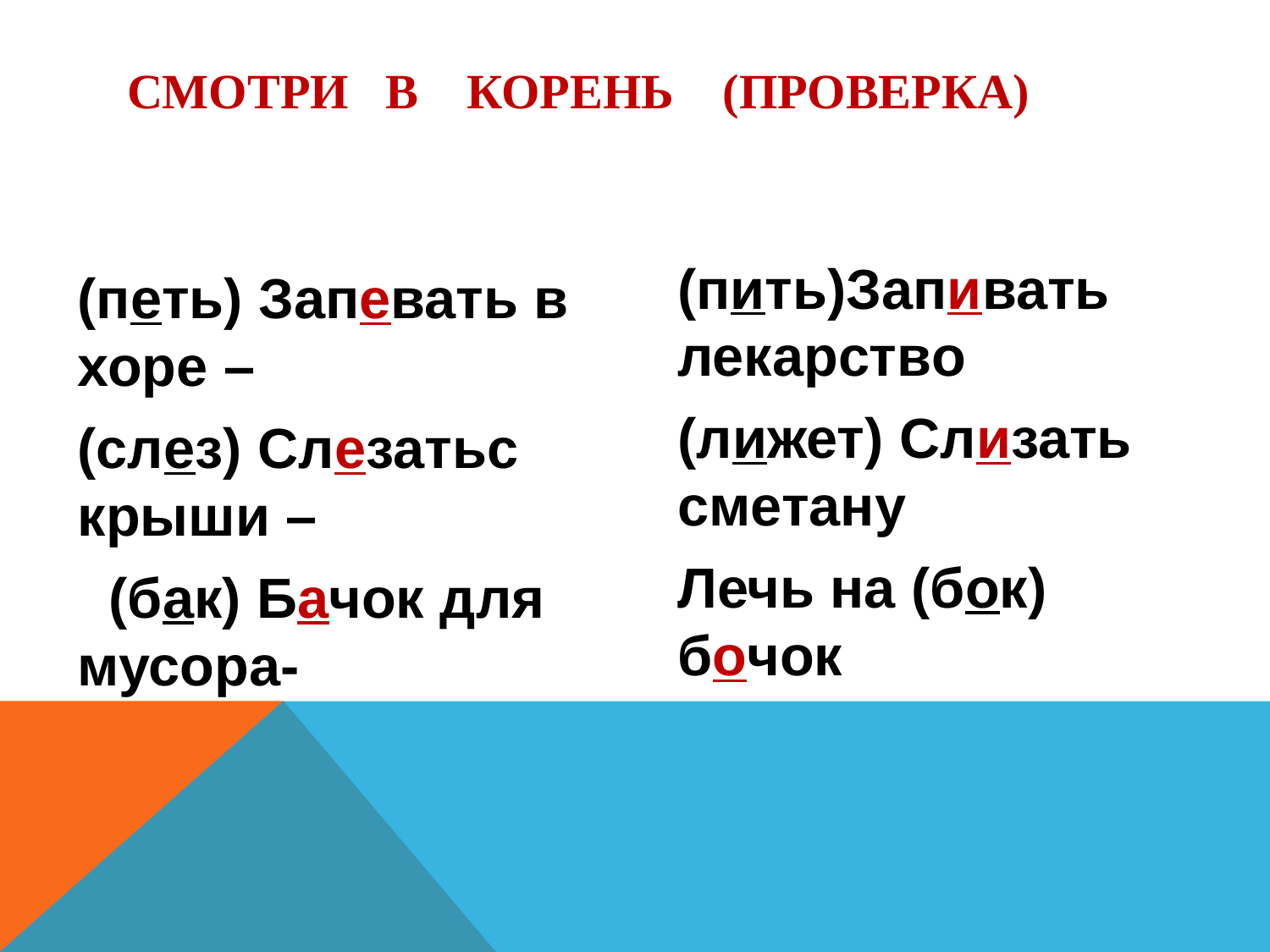

# Смотри   в    корень    (проверка)
(пить)Запивать лекарство
(лижет) Слизать сметану
Лечь на (бок) бочок
(петь) Запевать в хоре –
(слез) Слезатьс крыши –
  (бак) Бачок для    мусора-